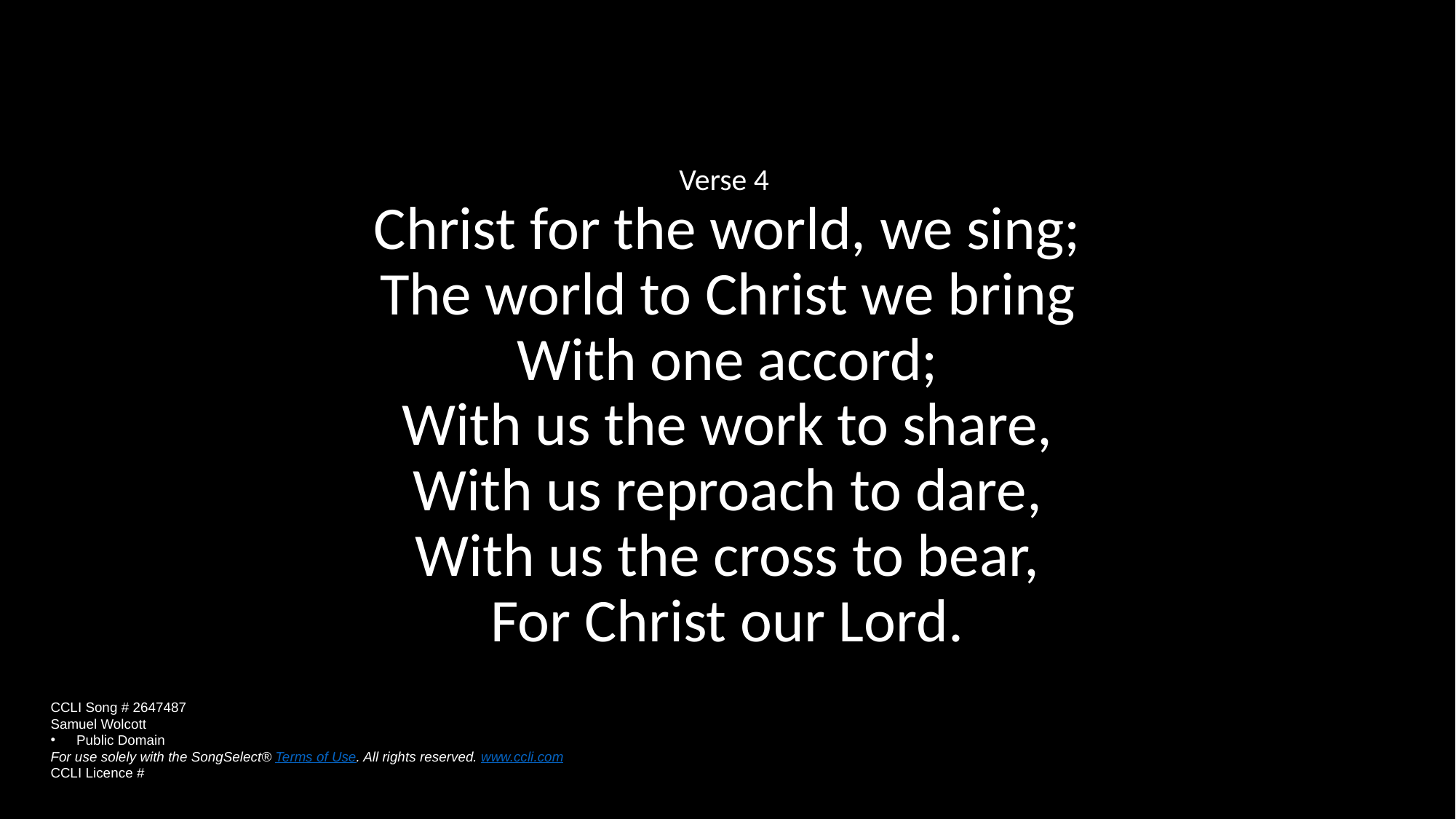

# Verse 4 Christ for the world, we sing; The world to Christ we bring With one accord; With us the work to share, With us reproach to dare, With us the cross to bear, For Christ our Lord.
CCLI Song # 2647487
Samuel Wolcott
Public Domain
For use solely with the SongSelect® Terms of Use. All rights reserved. www.ccli.com
CCLI Licence #